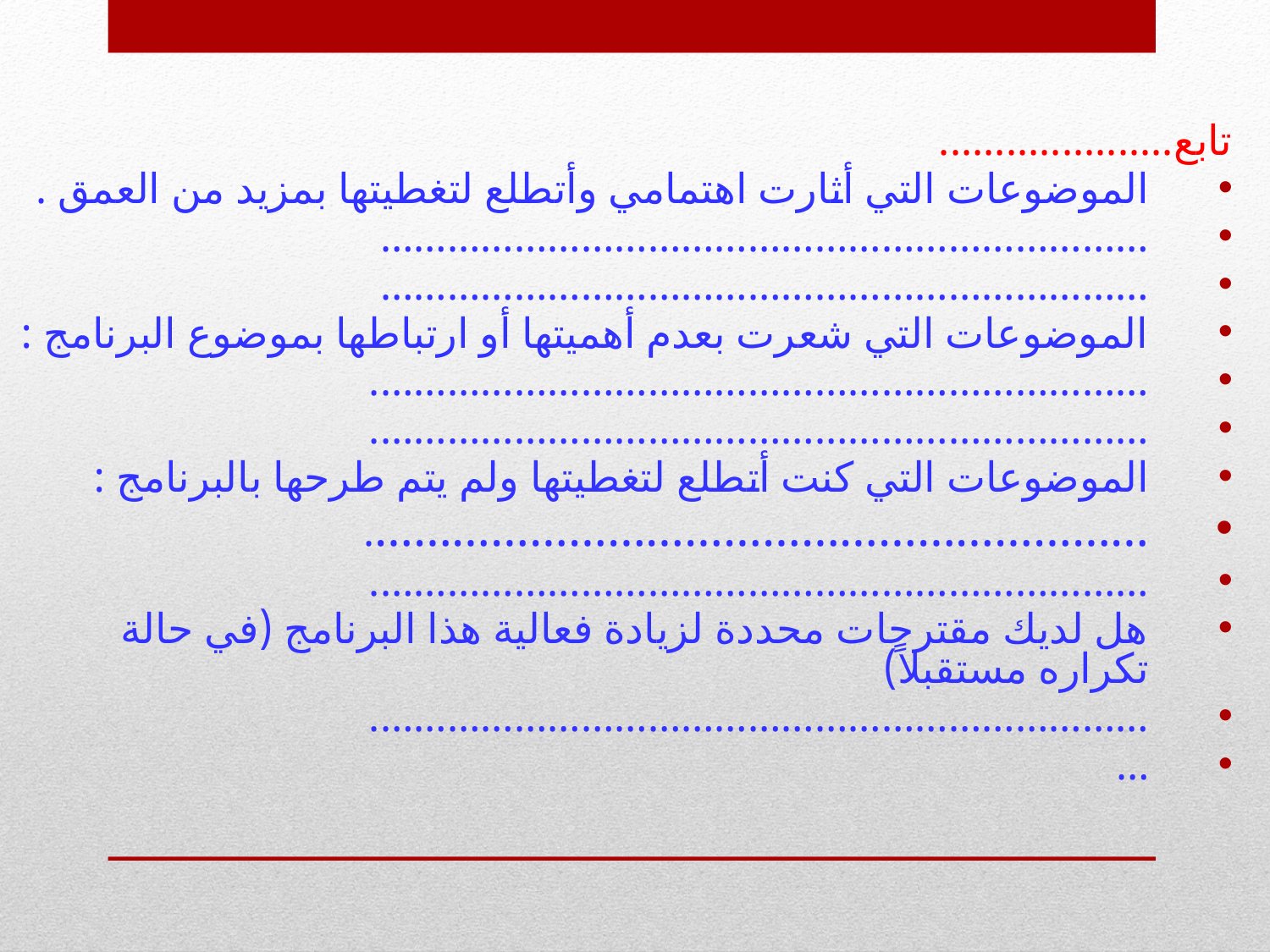

تابع.....................
الموضوعات التي أثارت اهتمامي وأتطلع لتغطيتها بمزيد من العمق .
……………………………………………………………
……………………………………………………………
الموضوعات التي شعرت بعدم أهميتها أو ارتباطها بموضوع البرنامج :
…………………………………………………………….
…………………………………………………………….
الموضوعات التي كنت أتطلع لتغطيتها ولم يتم طرحها بالبرنامج :
…………………………………………………….
…………………………………………………………….
هل لديك مقترحات محددة لزيادة فعالية هذا البرنامج (في حالة تكراره مستقبلاً)
…………………………………………………………….
…